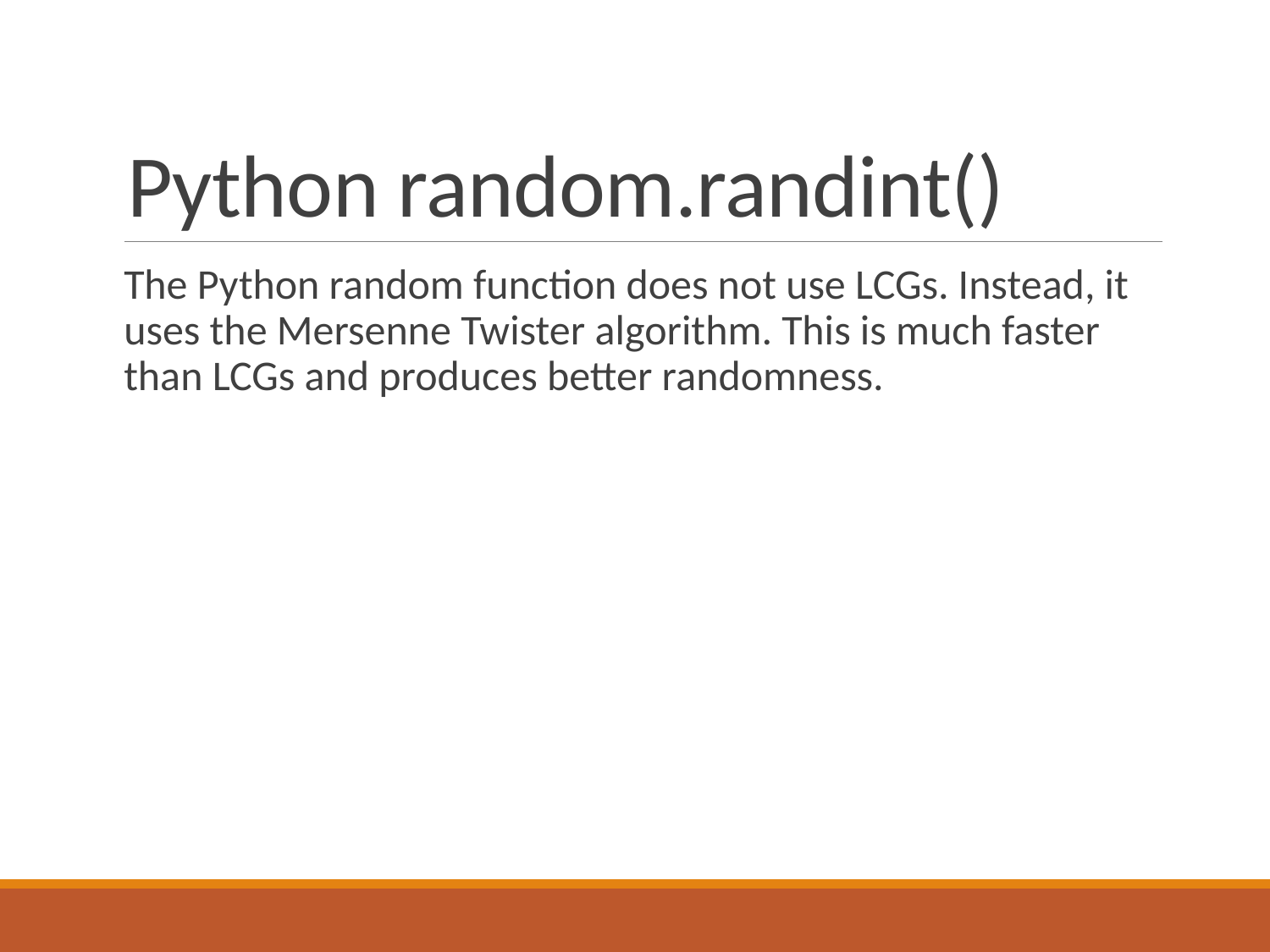

# Python random.randint()
The Python random function does not use LCGs. Instead, it uses the Mersenne Twister algorithm. This is much faster than LCGs and produces better randomness.